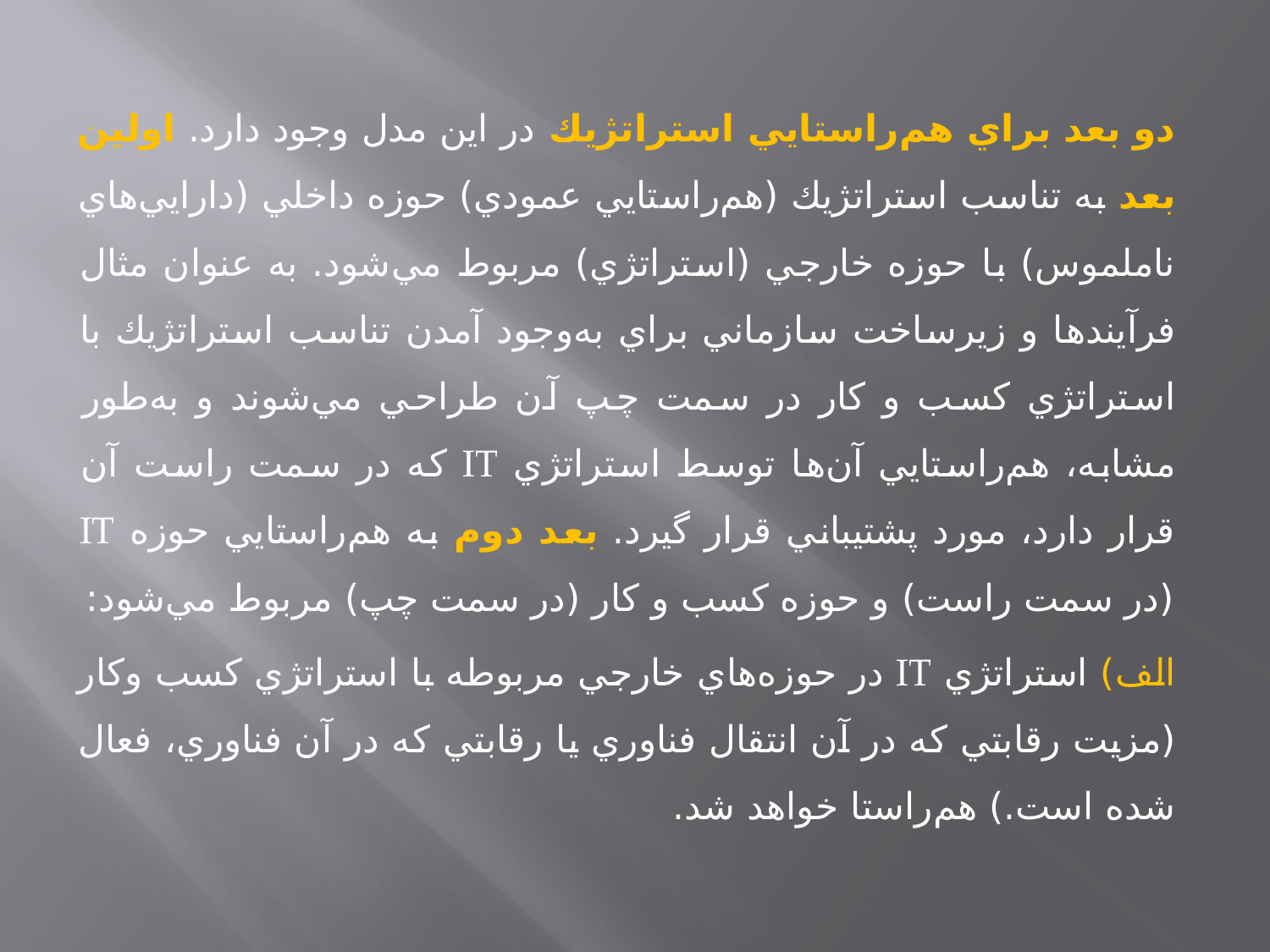

دو بعد براي هم‌راستايي استراتژيك در اين مدل وجود دارد. اولين بعد به تناسب استراتژيك (هم‌راستايي عمودي) حوزه داخلي (دارايي‌هاي ناملموس) با حوزه خارجي (استراتژي) مربوط مي‌شود. به عنوان مثال فرآيندها و زيرساخت سازماني براي به‌وجود آمدن تناسب استراتژيك با استراتژي كسب و كار در سمت چپ آن طراحي مي‌شوند و به‌طور مشابه، هم‌راستايي آن‌ها توسط استراتژي IT كه در سمت راست آن قرار دارد، مورد پشتيباني قرار گيرد. بعد دوم به هم‌راستايي حوزه IT (در سمت راست) و حوزه كسب و كار (در سمت چپ) مربوط مي‌شود:
الف) استراتژي IT در حوزه‌هاي خارجي مربوطه با استراتژي كسب وكار (مزيت رقابتي كه در آن انتقال فناوري يا رقابتي كه در آن فناوري، فعال شده است.) هم‌راستا خواهد شد.